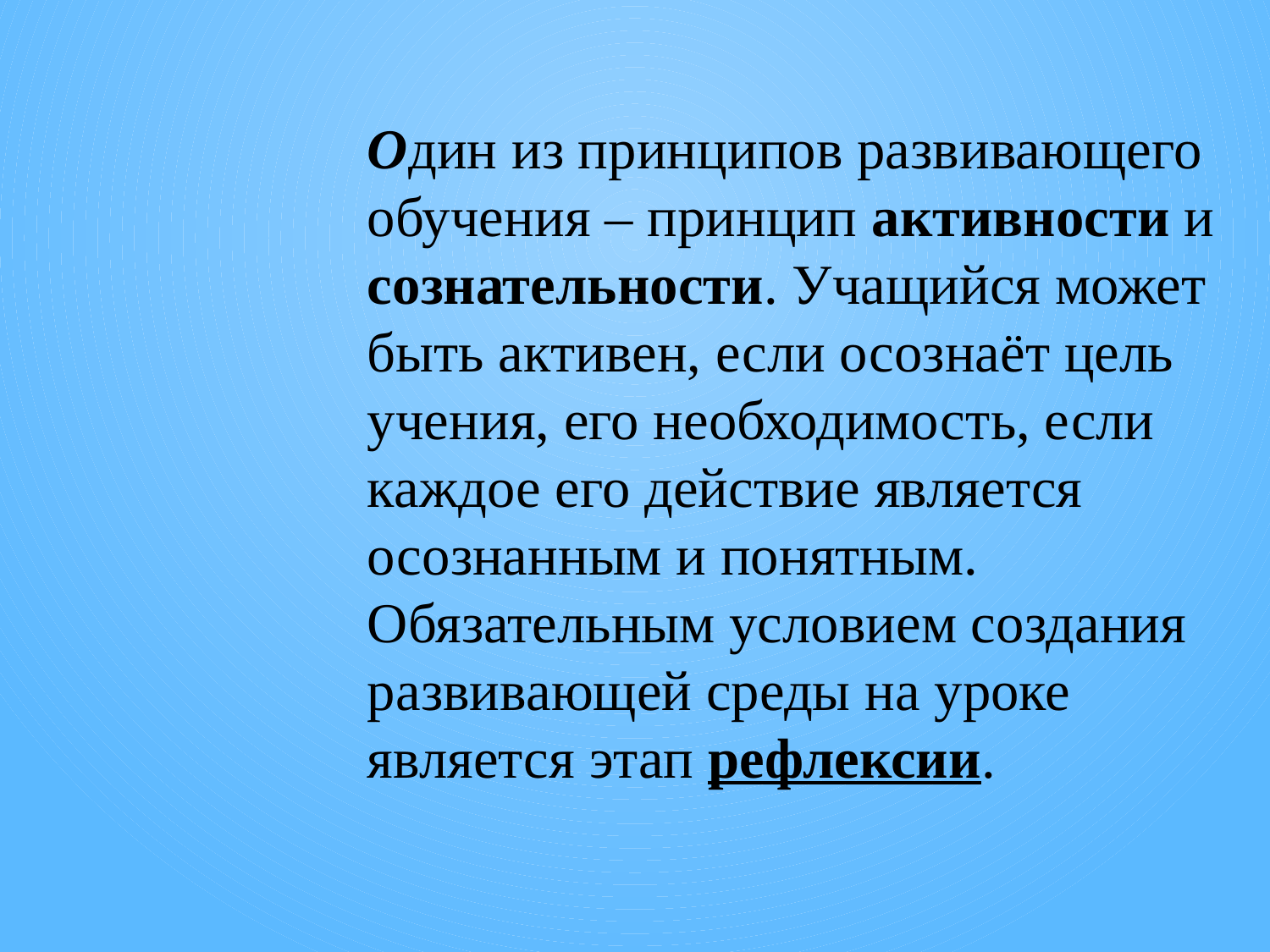

Один из принципов развивающего обучения – принцип активности и сознательности. Учащийся может быть активен, если осознаёт цель учения, его необходимость, если каждое его действие является осознанным и понятным. Обязательным условием создания развивающей среды на уроке является этап рефлексии.